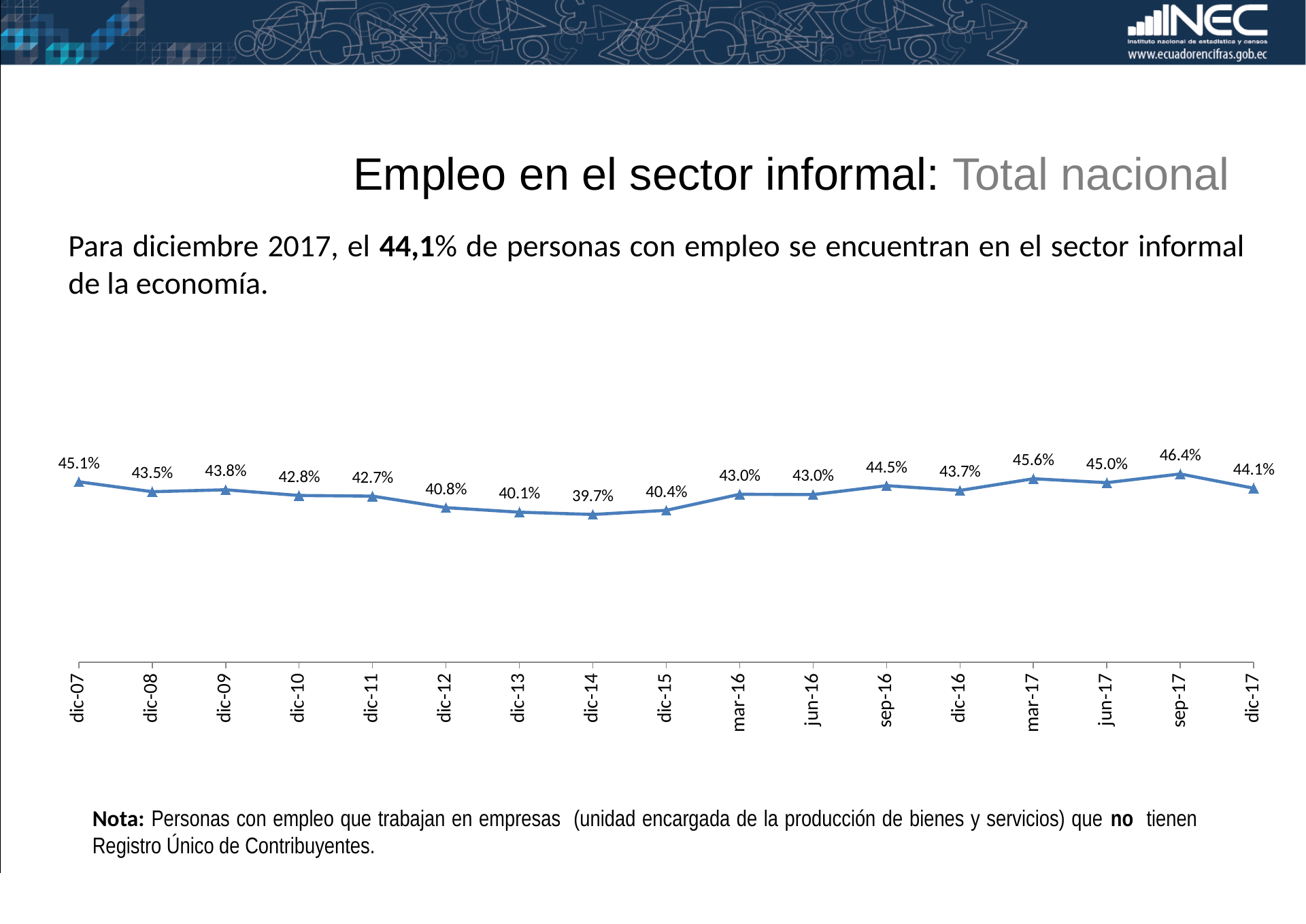

Empleo en el sector informal: Total nacional
Para diciembre 2017, el 44,1% de personas con empleo se encuentran en el sector informal de la economía.

### Chart

| Category | Ocupados |
|---|---|
| dic-07 | 0.451289739130952 |
| dic-08 | 0.434681996058939 |
| dic-09 | 0.43793545828438285 |
| dic-10 | 0.4283989498439669 |
| dic-11 | 0.4273153642768749 |
| dic-12 | 0.40812208196014743 |
| dic-13 | 0.40055411488357956 |
| dic-14 | 0.3967195164284435 |
| dic-15 | 0.403614559510488 |
| mar-16 | 0.43042165656485065 |
| jun-16 | 0.42990112182535667 |
| sep-16 | 0.444735542549862 |
| dic-16 | 0.4367902162318711 |
| mar-17 | 0.45634311943683514 |
| jun-17 | 0.449768383736375 |
| sep-17 | 0.4643565697409688 |
| dic-17 | 0.44054767598054595 |
Nota: Personas con empleo que trabajan en empresas  (unidad encargada de la producción de bienes y servicios) que no  tienen Registro Único de Contribuyentes.